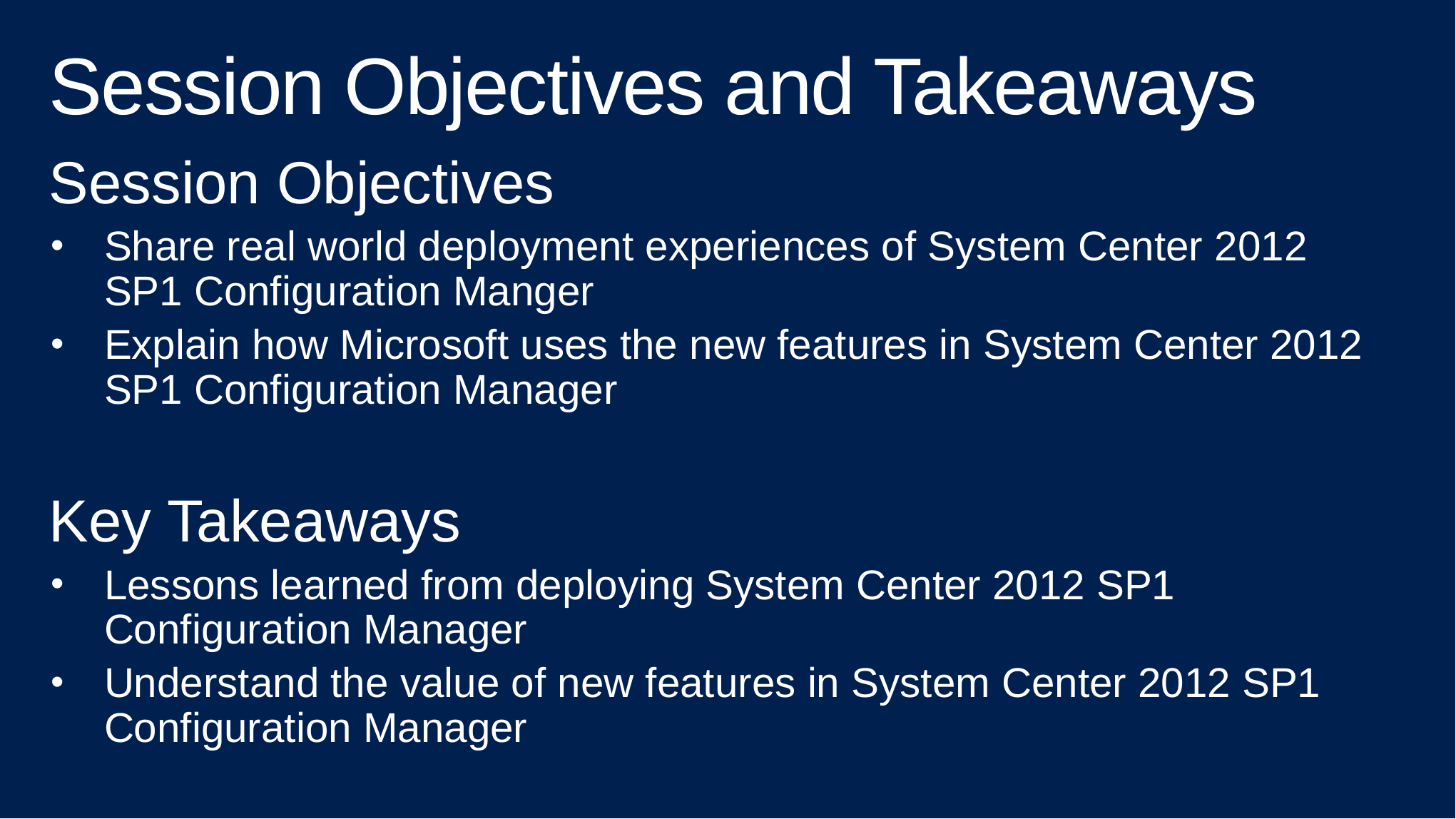

# Session Objectives and Takeaways
Session Objectives
Share real world deployment experiences of System Center 2012 SP1 Configuration Manger
Explain how Microsoft uses the new features in System Center 2012 SP1 Configuration Manager

Key Takeaways
Lessons learned from deploying System Center 2012 SP1 Configuration Manager
Understand the value of new features in System Center 2012 SP1 Configuration Manager